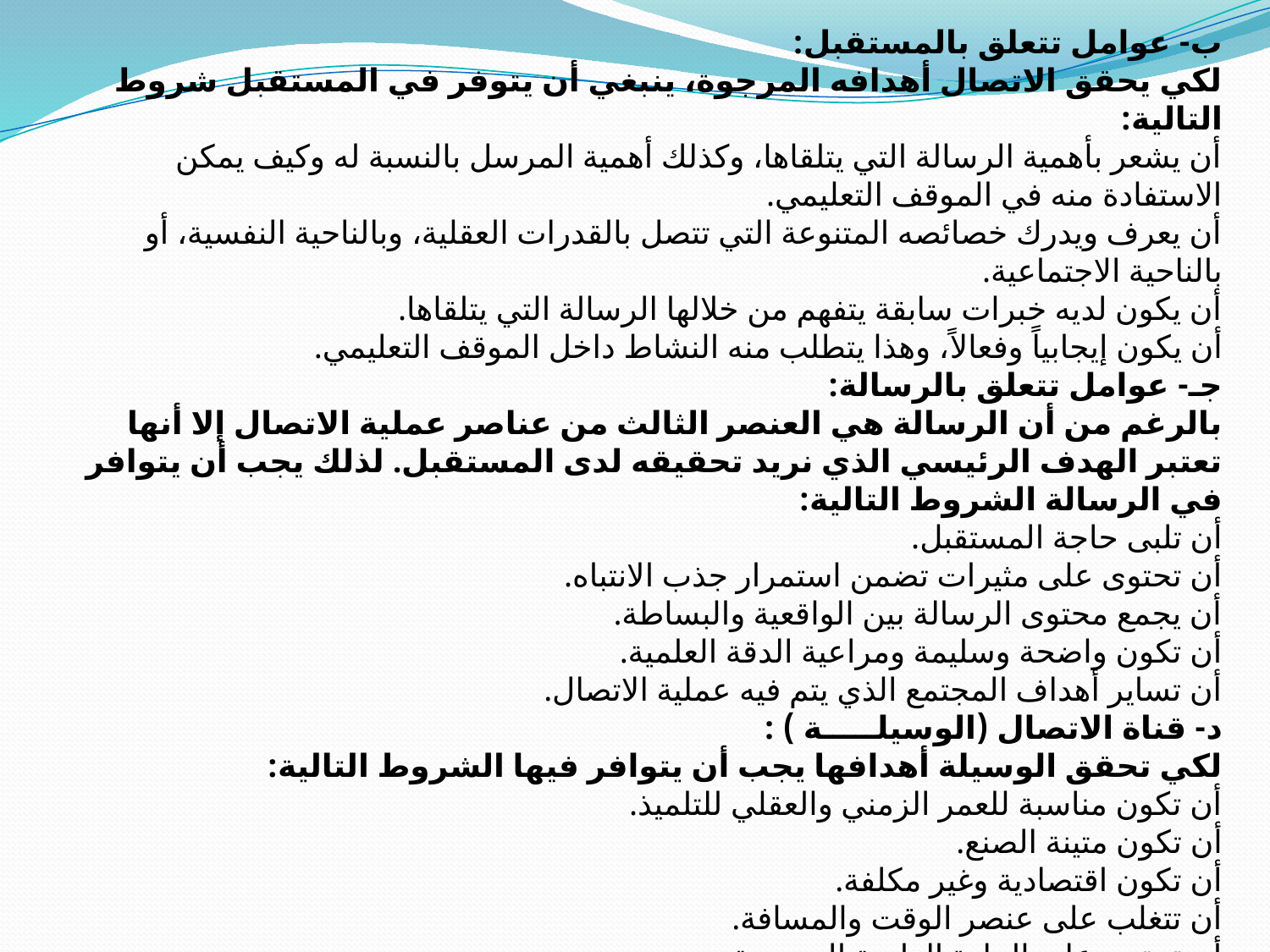

ب- عوامل تتعلق بالمستقبل:
لكي يحقق الاتصال أهدافه المرجوة، ينبغي أن يتوفر في المستقبل شروط التالية:
أن يشعر بأهمية الرسالة التي يتلقاها، وكذلك أهمية المرسل بالنسبة له وكيف يمكن الاستفادة منه في الموقف التعليمي.
أن يعرف ويدرك خصائصه المتنوعة التي تتصل بالقدرات العقلية، وبالناحية النفسية، أو بالناحية الاجتماعية.
أن يكون لديه خبرات سابقة يتفهم من خلالها الرسالة التي يتلقاها.
أن يكون إيجابياً وفعالاً، وهذا يتطلب منه النشاط داخل الموقف التعليمي.
جـ- عوامل تتعلق بالرسالة:
بالرغم من أن الرسالة هي العنصر الثالث من عناصر عملية الاتصال إلا أنها تعتبر الهدف الرئيسي الذي نريد تحقيقه لدى المستقبل. لذلك يجب أن يتوافر في الرسالة الشروط التالية:
أن تلبى حاجة المستقبل.
أن تحتوى على مثيرات تضمن استمرار جذب الانتباه.
أن يجمع محتوى الرسالة بين الواقعية والبساطة.
أن تكون واضحة وسليمة ومراعية الدقة العلمية.
أن تساير أهداف المجتمع الذي يتم فيه عملية الاتصال.
د- قناة الاتصال (الوسيلـــــة ) :
لكي تحقق الوسيلة أهدافها يجب أن يتوافر فيها الشروط التالية:
أن تكون مناسبة للعمر الزمني والعقلي للتلميذ.
أن تكون متينة الصنع.
أن تكون اقتصادية وغير مكلفة.
أن تتغلب على عنصر الوقت والمسافة.
أن تحتوى على المادة العلمية الصحيحة.
أن تكون جذابة ومشوقة.
أن تناسب الفروق الفردية داخل الفصل.